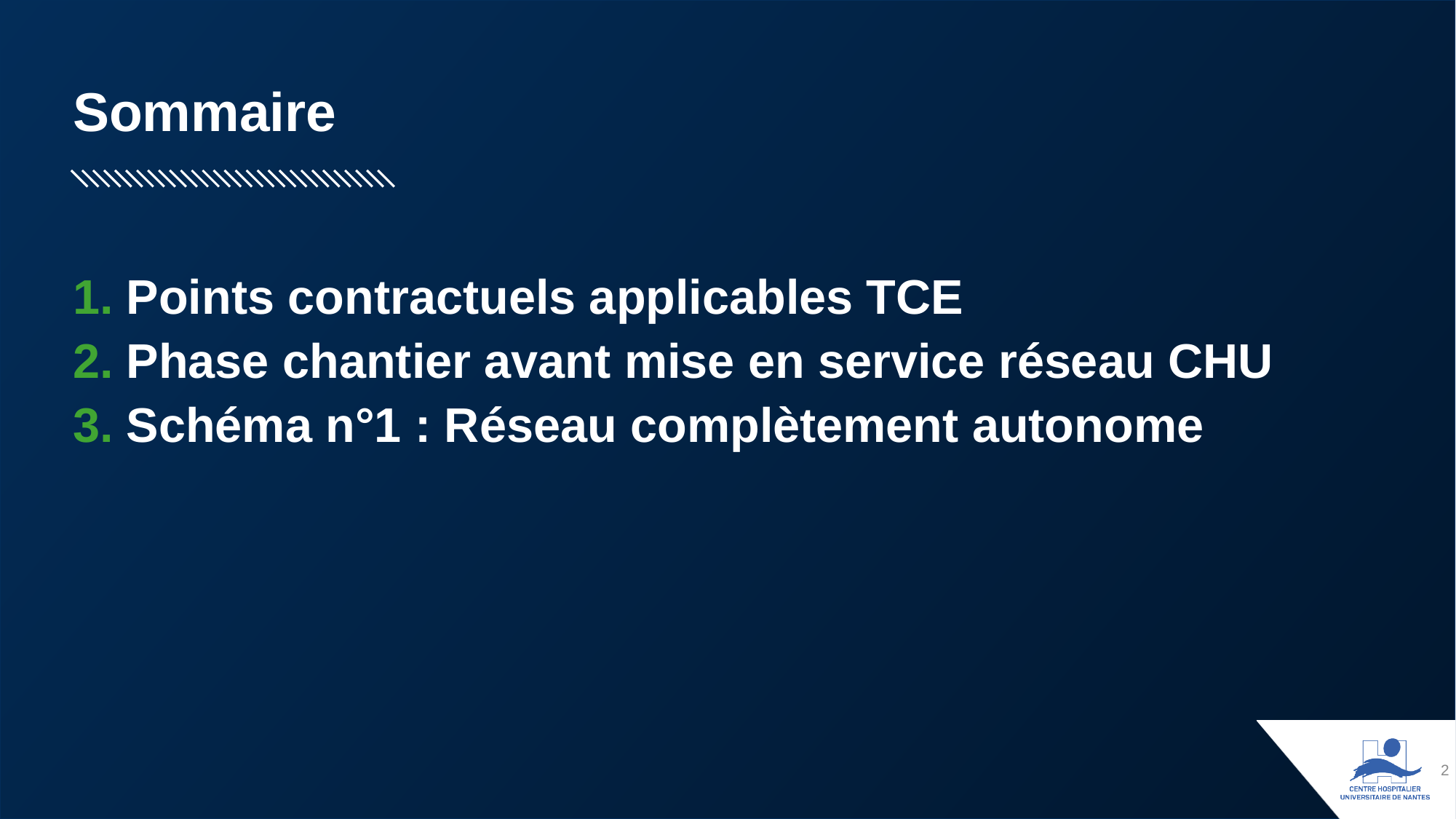

# Sommaire
Points contractuels applicables TCE
Phase chantier avant mise en service réseau CHU
Schéma n°1 : Réseau complètement autonome

2